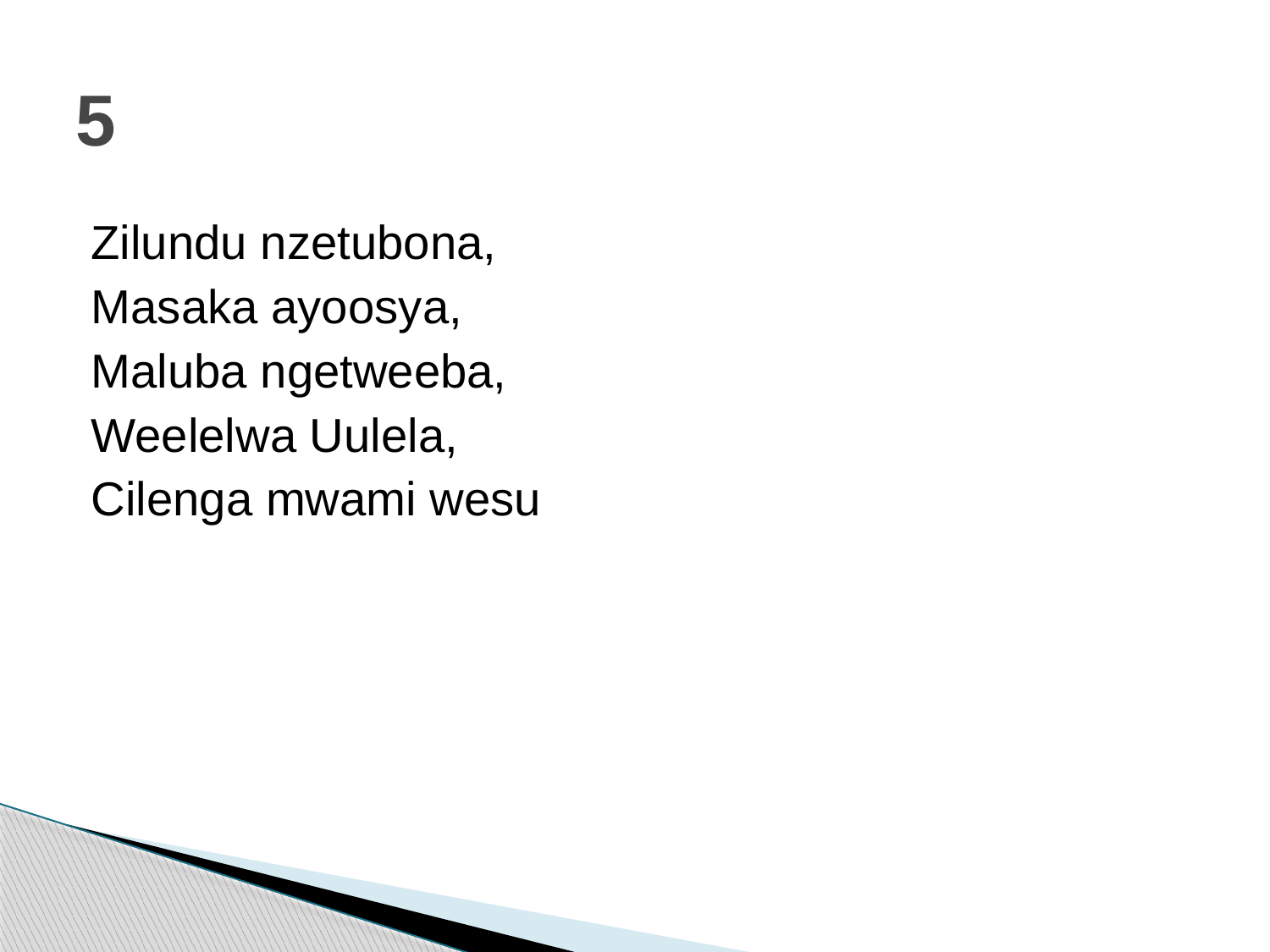

# 5
Zilundu nzetubona,
Masaka ayoosya,
Maluba ngetweeba,
Weelelwa Uulela,
Cilenga mwami wesu